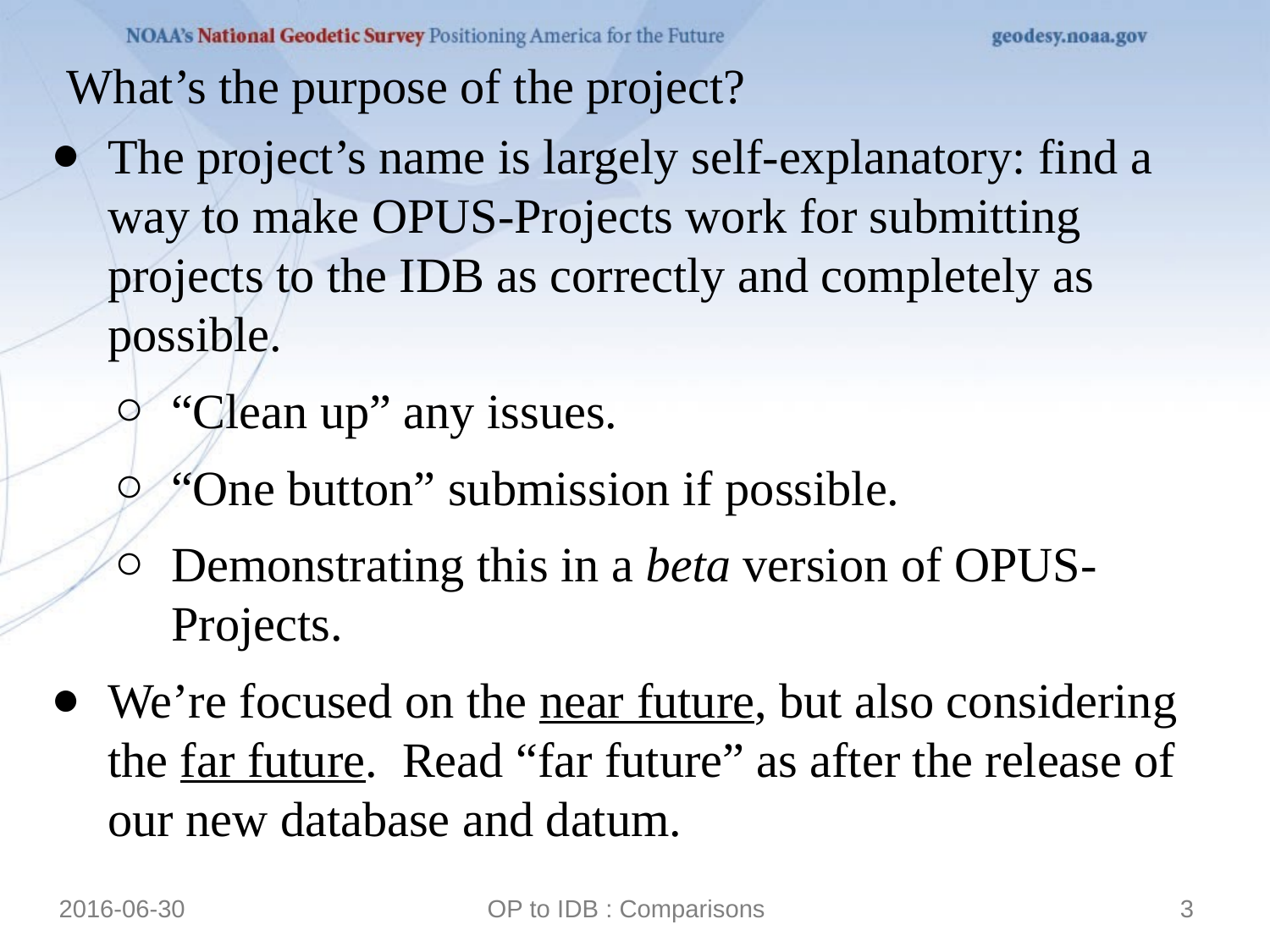

What’s the purpose of the project?
The project’s name is largely self-explanatory: find a way to make OPUS-Projects work for submitting projects to the IDB as correctly and completely as possible.
“Clean up” any issues.
“One button” submission if possible.
Demonstrating this in a beta version of OPUS-Projects.
We’re focused on the near future, but also considering the far future.  Read “far future” as after the release of our new database and datum.
2016-06-30
OP to IDB : Comparisons
3